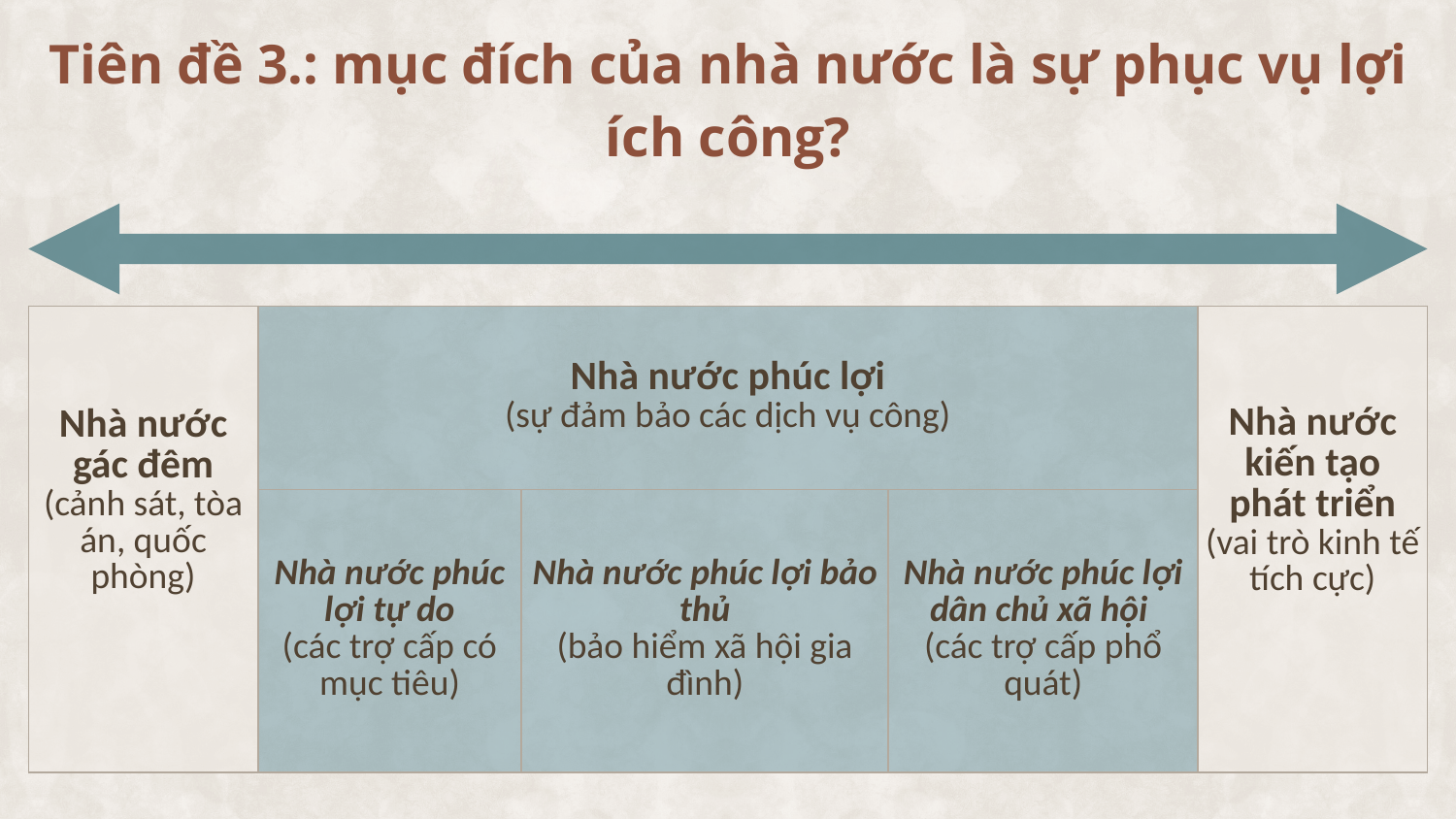

# Tiên đề 3.: mục đích của nhà nước là sự phục vụ lợi ích công?
| Nhà nước gác đêm (cảnh sát, tòa án, quốc phòng) | Nhà nước phúc lợi (sự đảm bảo các dịch vụ công) |  |  | Nhà nước kiến tạo phát triển (vai trò kinh tế tích cực) |
| --- | --- | --- | --- | --- |
|  | Nhà nước phúc lợi tự do (các trợ cấp có mục tiêu) | Nhà nước phúc lợi bảo thủ (bảo hiểm xã hội gia đình) | Nhà nước phúc lợi dân chủ xã hội (các trợ cấp phổ quát) |  |